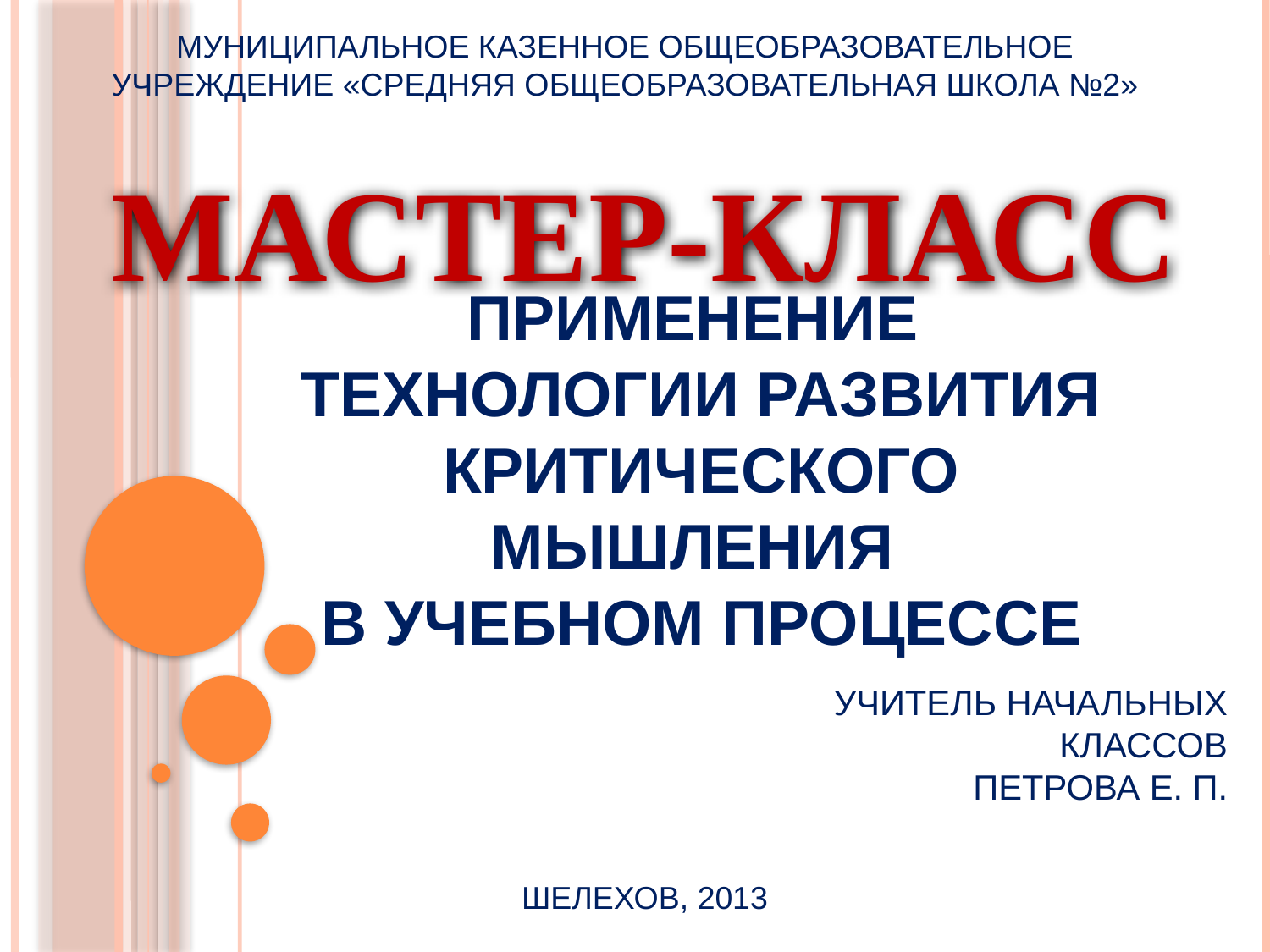

Муниципальное казенное общеобразовательное учреждение «Средняя общеобразовательная школа №2»
МАСТЕР-КЛАСС
# Применение технологии развития критического мышления в учебном процессе
Учитель начальных классов
 Петрова Е. П.
Шелехов, 2013